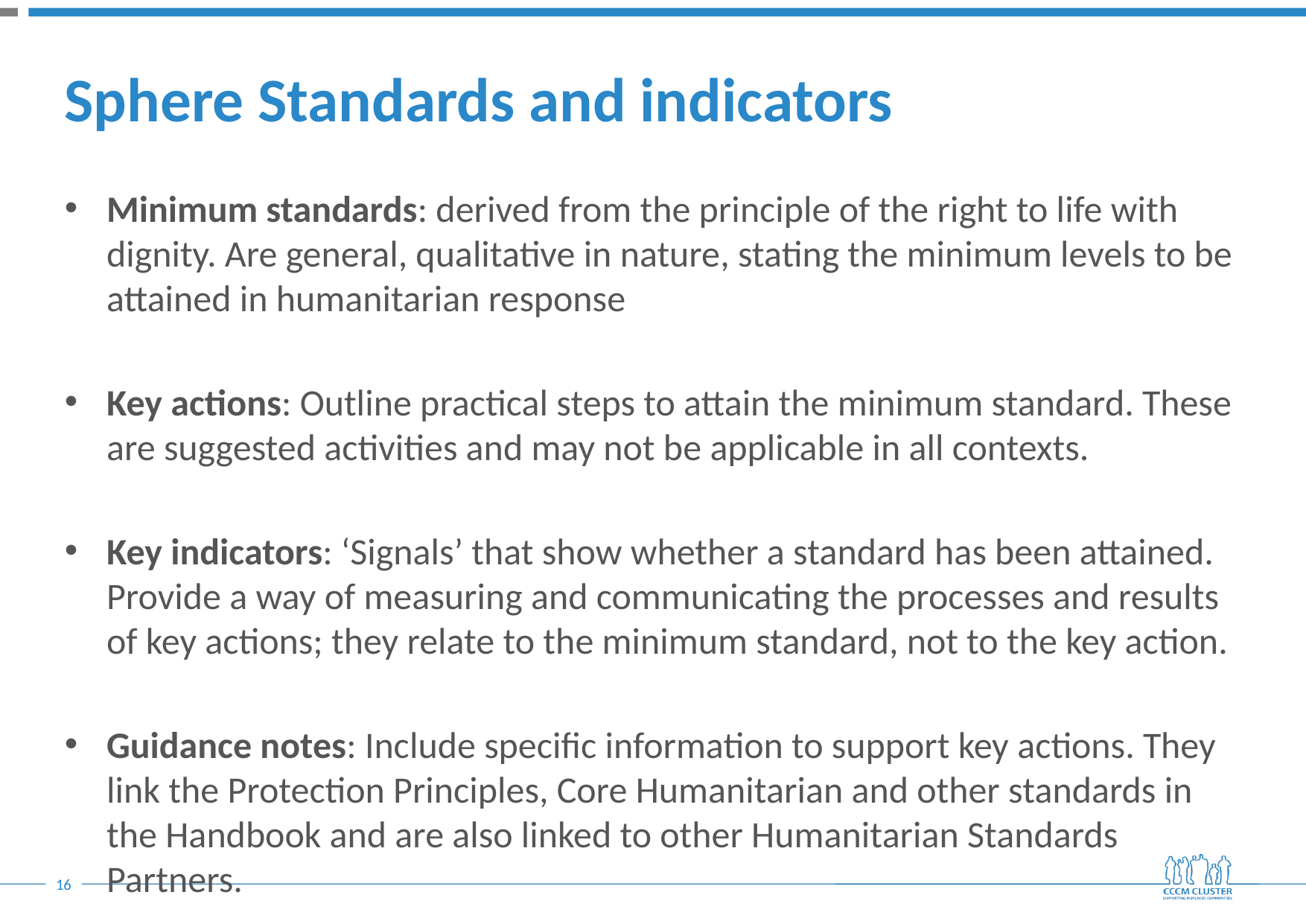

# Sphere Standards and indicators
Minimum standards: derived from the principle of the right to life with dignity. Are general, qualitative in nature, stating the minimum levels to be attained in humanitarian response

Key actions: Outline practical steps to attain the minimum standard. These are suggested activities and may not be applicable in all contexts.

Key indicators: ‘Signals’ that show whether a standard has been attained. Provide a way of measuring and communicating the processes and results of key actions; they relate to the minimum standard, not to the key action.

Guidance notes: Include specific information to support key actions. They link the Protection Principles, Core Humanitarian and other standards in the Handbook and are also linked to other Humanitarian Standards Partners.